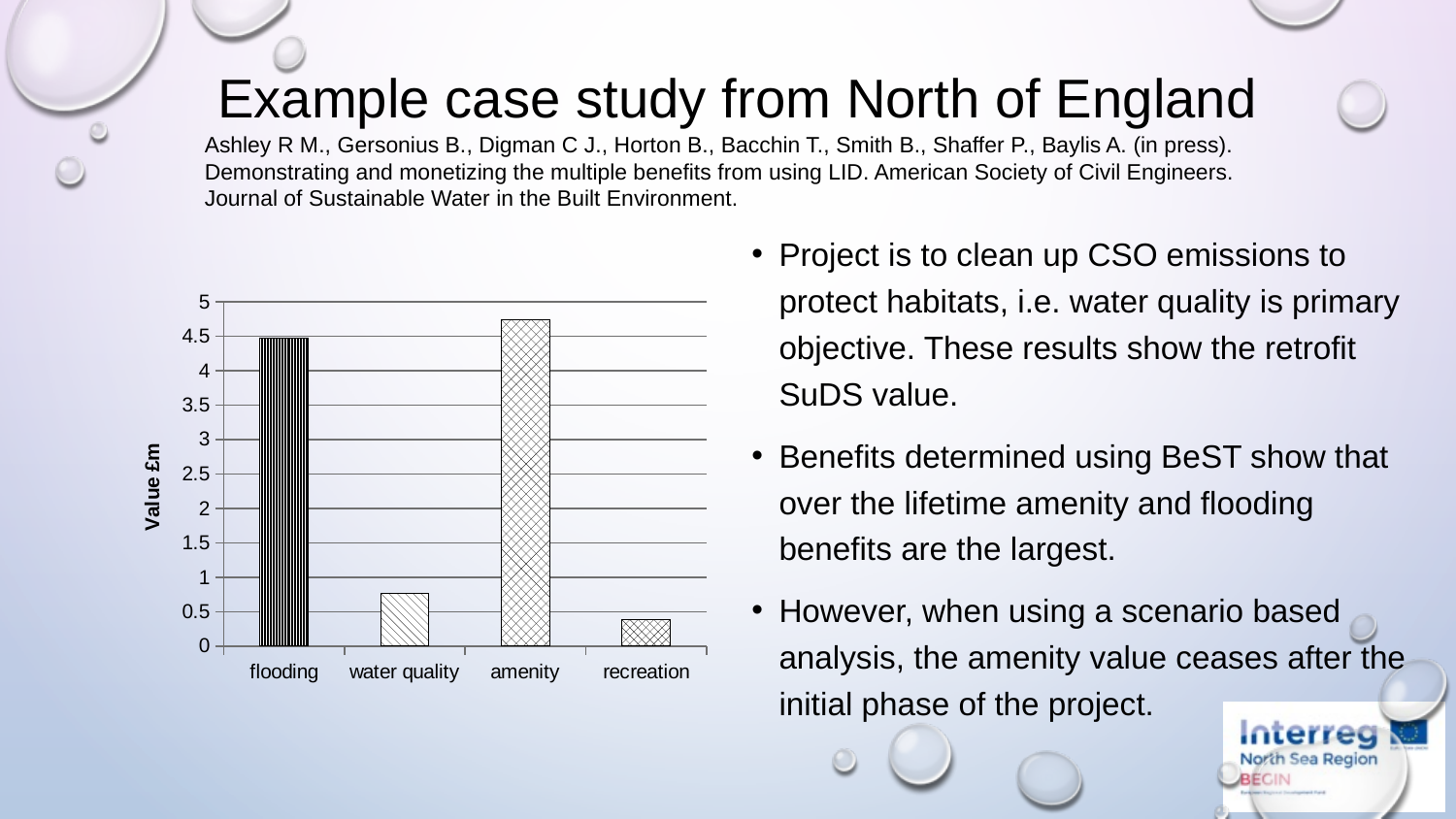

# Example case study from North of England
Ashley R M., Gersonius B., Digman C J., Horton B., Bacchin T., Smith B., Shaffer P., Baylis A. (in press). Demonstrating and monetizing the multiple benefits from using LID. American Society of Civil Engineers. Journal of Sustainable Water in the Built Environment.
Project is to clean up CSO emissions to protect habitats, i.e. water quality is primary objective. These results show the retrofit SuDS value.
Benefits determined using BeST show that over the lifetime amenity and flooding benefits are the largest.
However, when using a scenario based analysis, the amenity value ceases after the initial phase of the project.

### Chart

| Category |  |
|---|---|
| flooding | 4.470371 |
| water quality | 0.767399 |
| amenity | 4.743902 |
| recreation | 0.379686 |